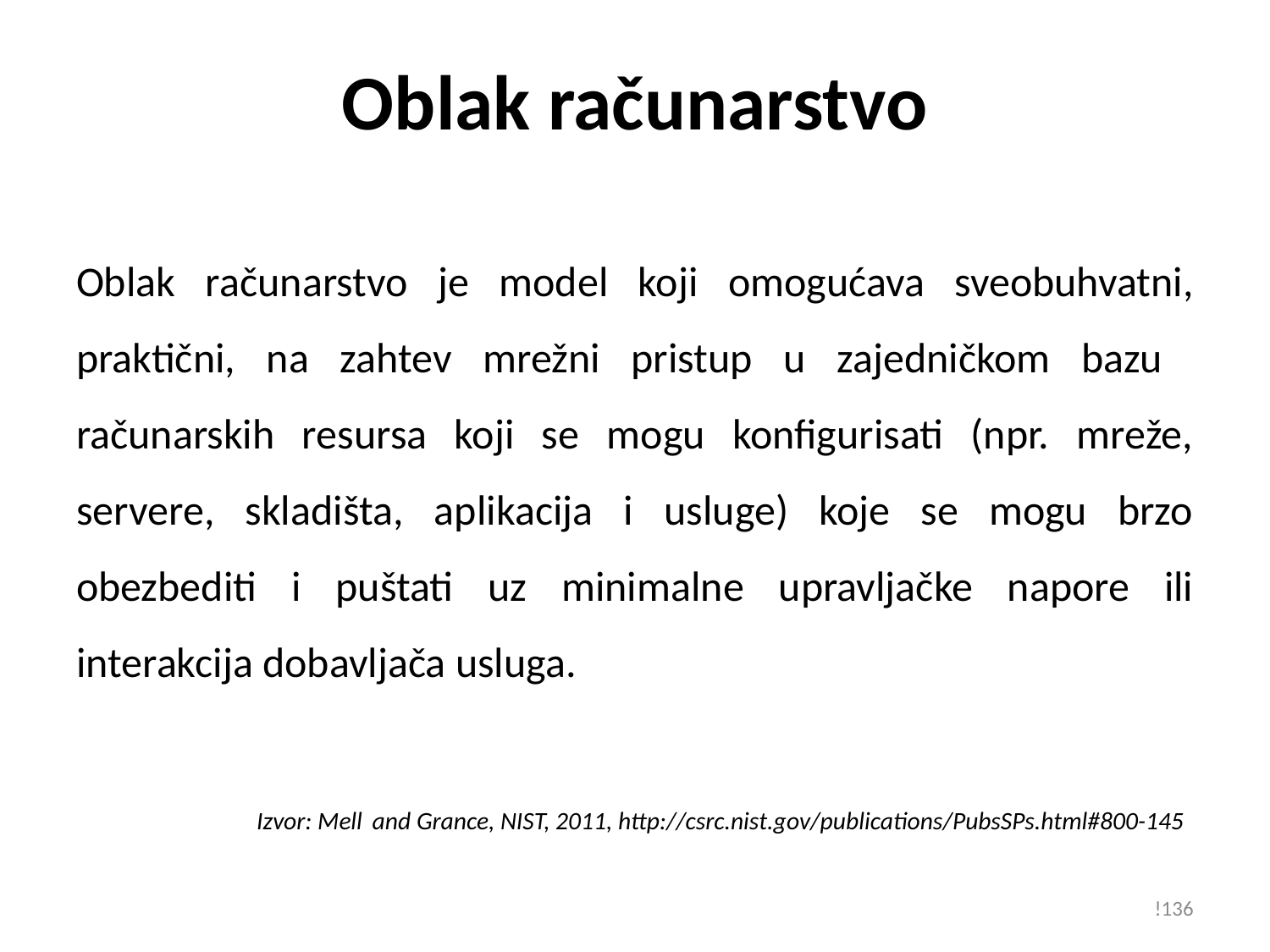

# Oblak računarstvo
Oblak računarstvo je model koji omogućava sveobuhvatni, praktični, na zahtev mrežni pristup u zajedničkom bazu  računarskih resursa koji se mogu konfigurisati (npr. mreže, servere, skladišta, aplikacija i usluge) koje se mogu brzo obezbediti i puštati uz minimalne upravljačke napore ili interakcija dobavljača usluga.

Izvor: Mell and Grance, NIST, 2011, http://csrc.nist.gov/publications/PubsSPs.html#800-145
!136